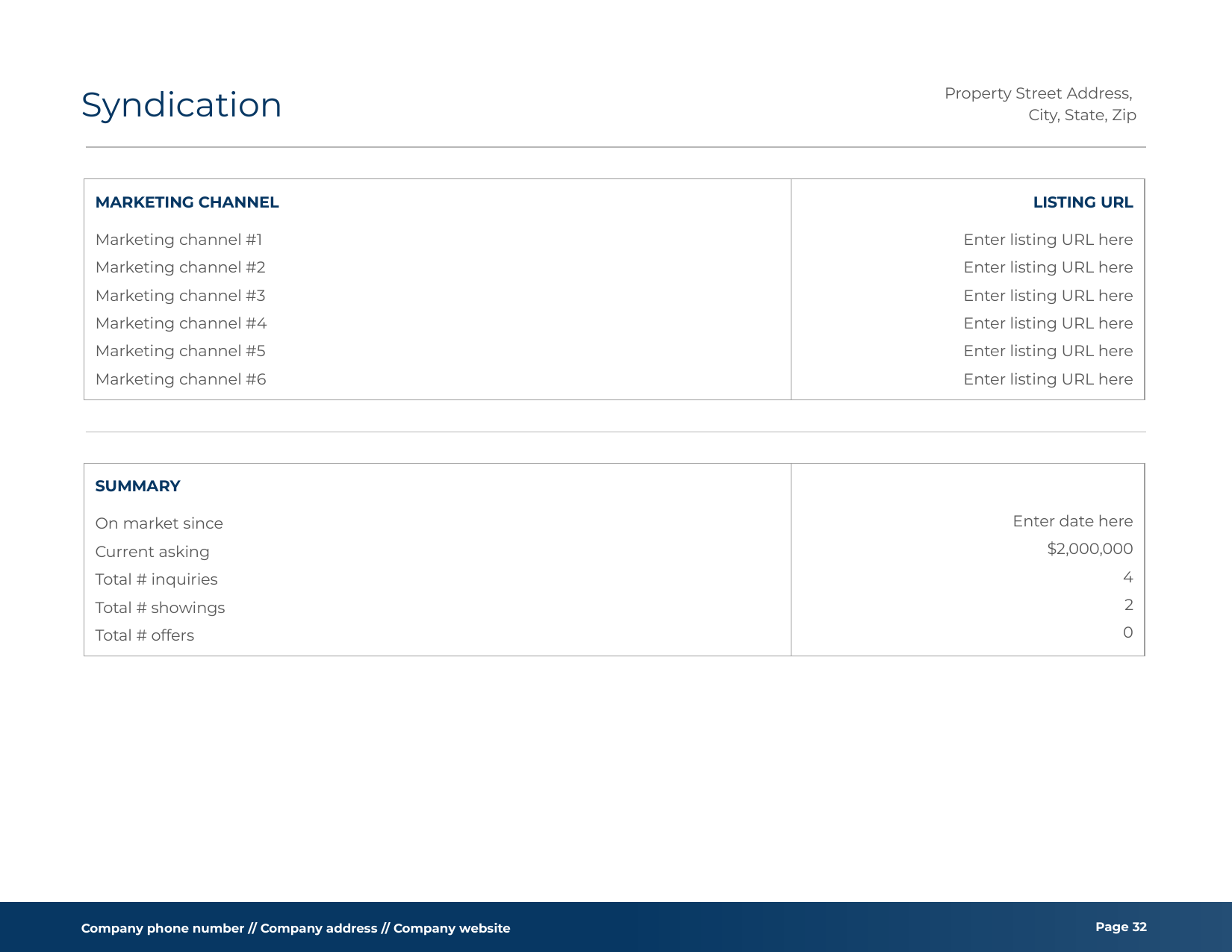

Syndication
| MARKETING CHANNEL Marketing channel #1 Marketing channel #2 Marketing channel #3 Marketing channel #4 Marketing channel #5 Marketing channel #6 |  | LISTING URL Enter listing URL here Enter listing URL here Enter listing URL here Enter listing URL here Enter listing URL here Enter listing URL here |
| --- | --- | --- |
| SUMMARY On market since Current asking Total # inquiries Total # showings Total # offers |  | Enter date here $2,000,000 4 2 0 |
| --- | --- | --- |
Page 32